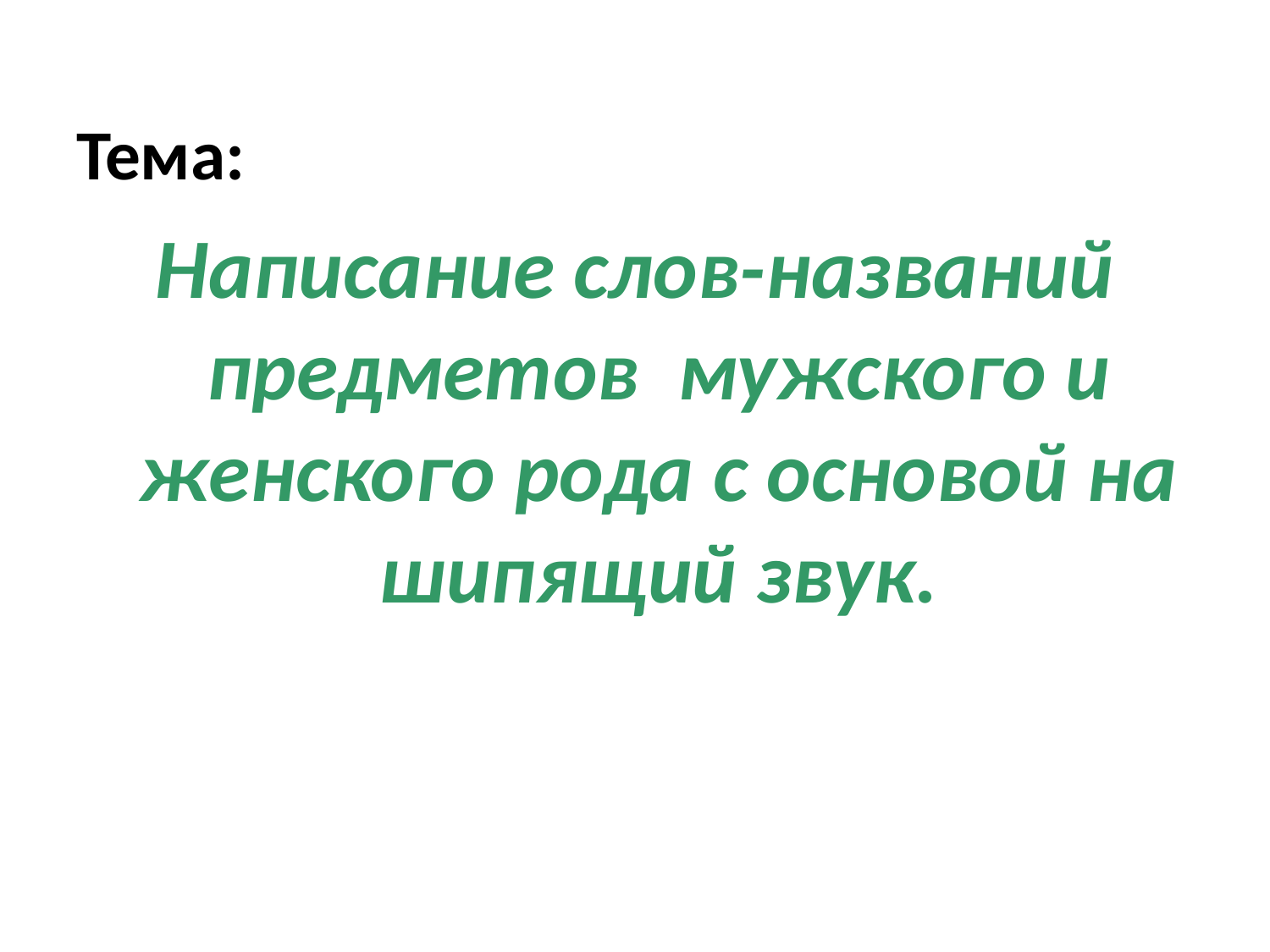

Тема:
Написание слов-названий предметов  мужского и женского рода с основой на шипящий звук.